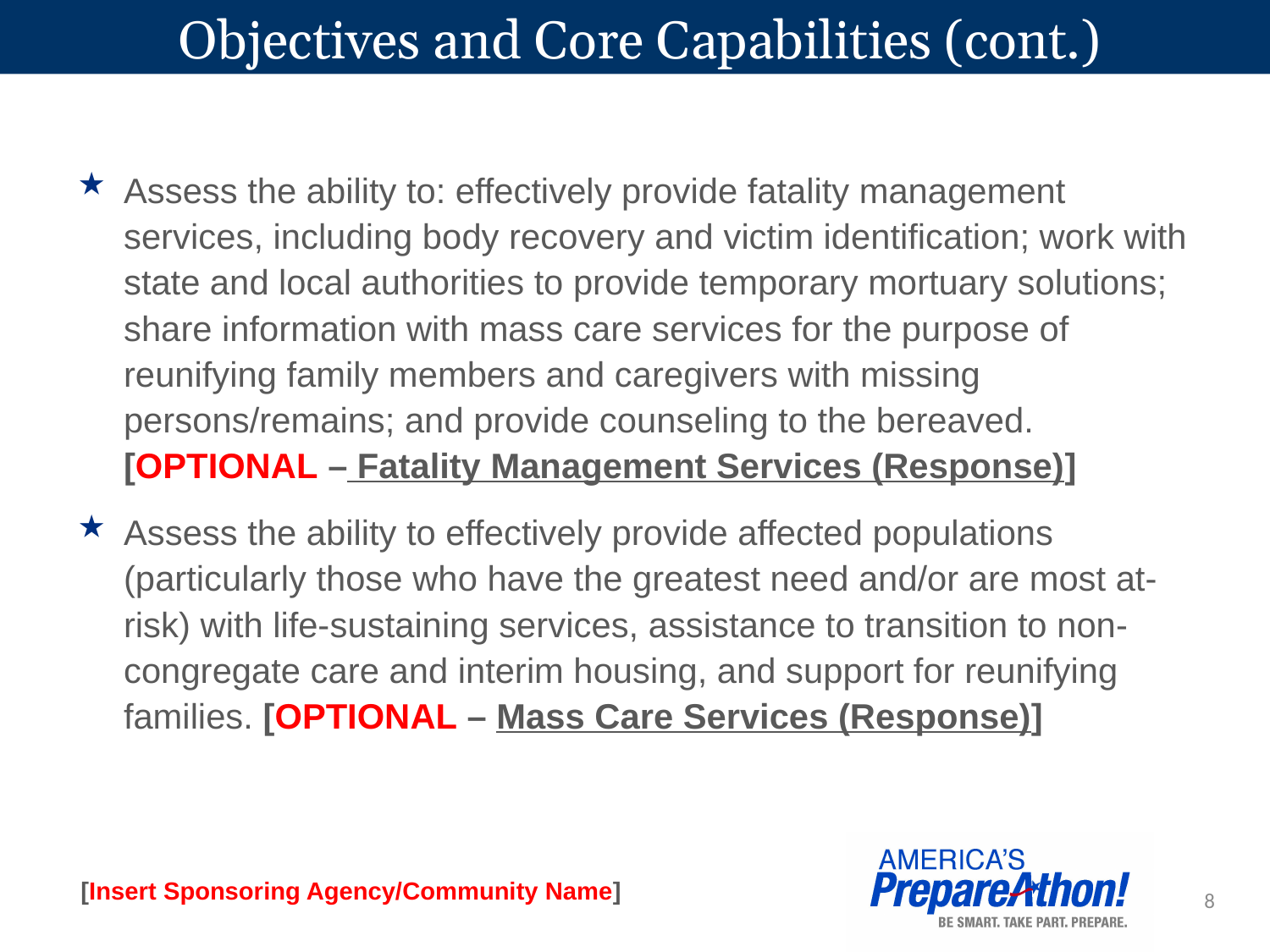

# Objectives and Core Capabilities (cont.)
Assess the ability to: effectively provide fatality management services, including body recovery and victim identification; work with state and local authorities to provide temporary mortuary solutions; share information with mass care services for the purpose of reunifying family members and caregivers with missing persons/remains; and provide counseling to the bereaved. [OPTIONAL – Fatality Management Services (Response)]
Assess the ability to effectively provide affected populations (particularly those who have the greatest need and/or are most at-risk) with life-sustaining services, assistance to transition to non-congregate care and interim housing, and support for reunifying families. [OPTIONAL – Mass Care Services (Response)]

8